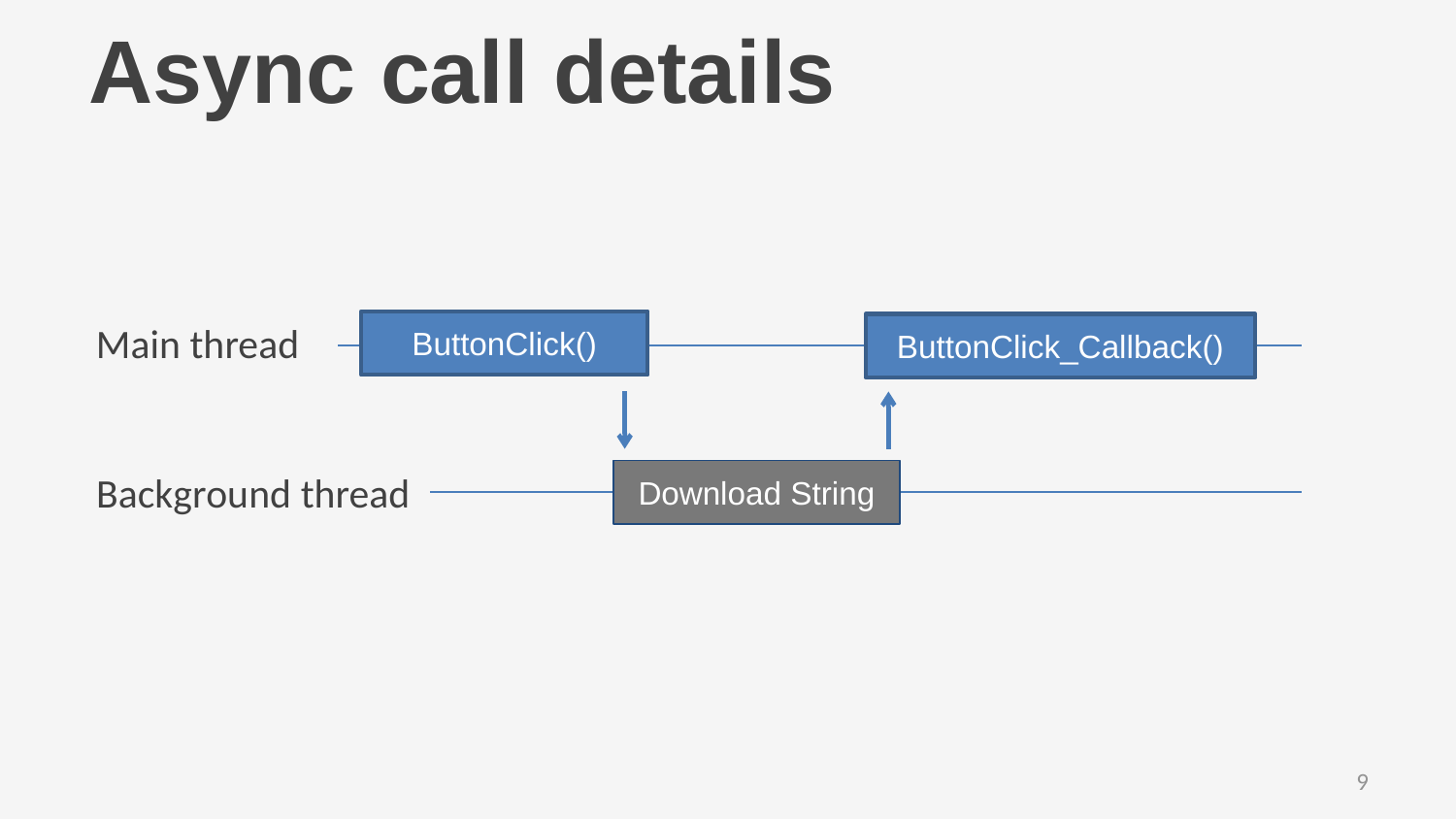

# Async call details
Main thread
ButtonClick()
ButtonClick_Callback()
Background thread
Download String
9